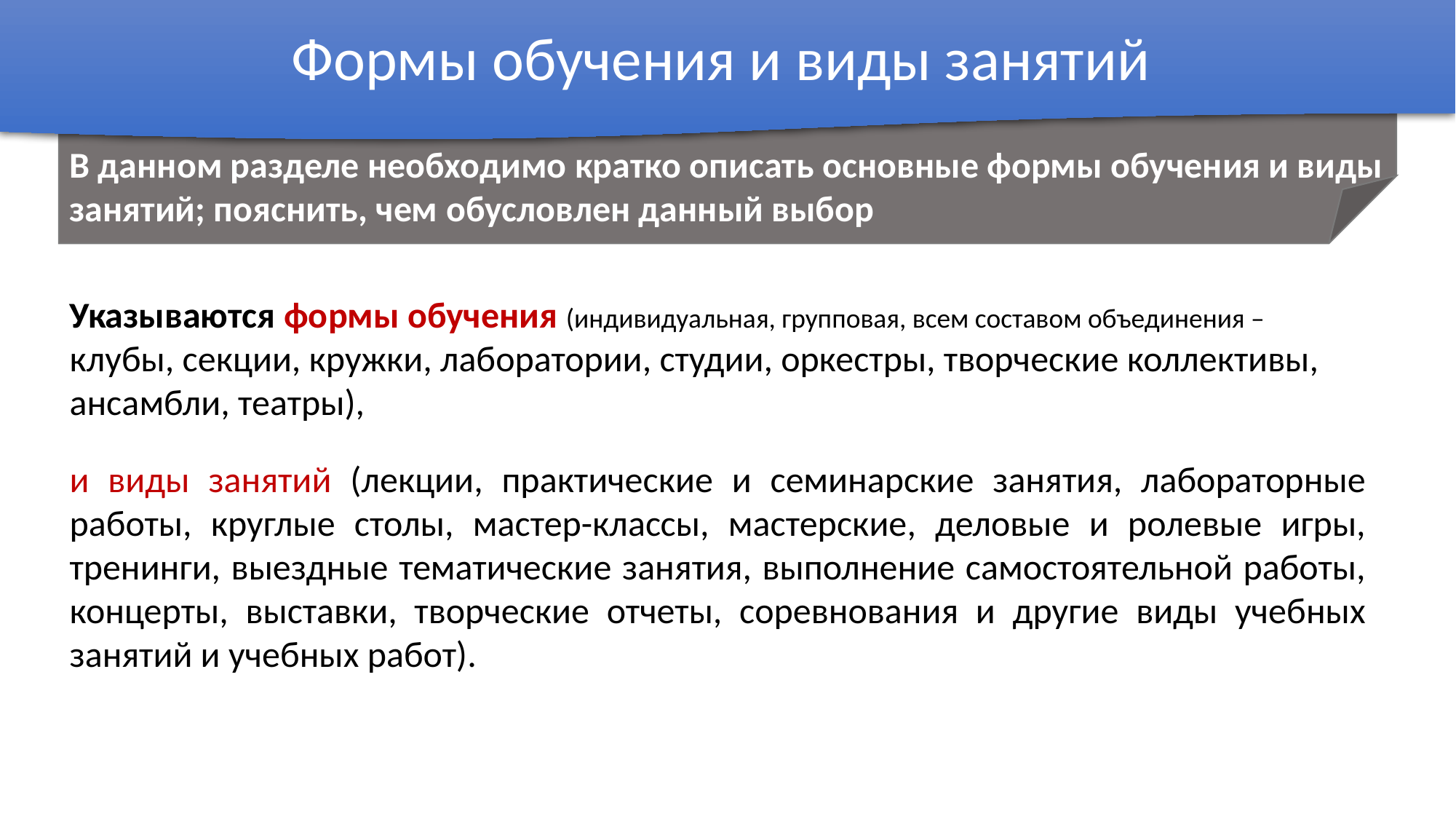

Формы обучения и виды занятий

В данном разделе необходимо кратко описать основные формы обучения и виды занятий; пояснить, чем обусловлен данный выбор
Указываются формы обучения (индивидуальная, групповая, всем составом объединения – клубы, секции, кружки, лаборатории, студии, оркестры, творческие коллективы, ансамбли, театры),
и виды занятий (лекции, практические и семинарские занятия, лабораторные работы, круглые столы, мастер-классы, мастерские, деловые и ролевые игры, тренинги, выездные тематические занятия, выполнение самостоятельной работы, концерты, выставки, творческие отчеты, соревнования и другие виды учебных занятий и учебных работ).